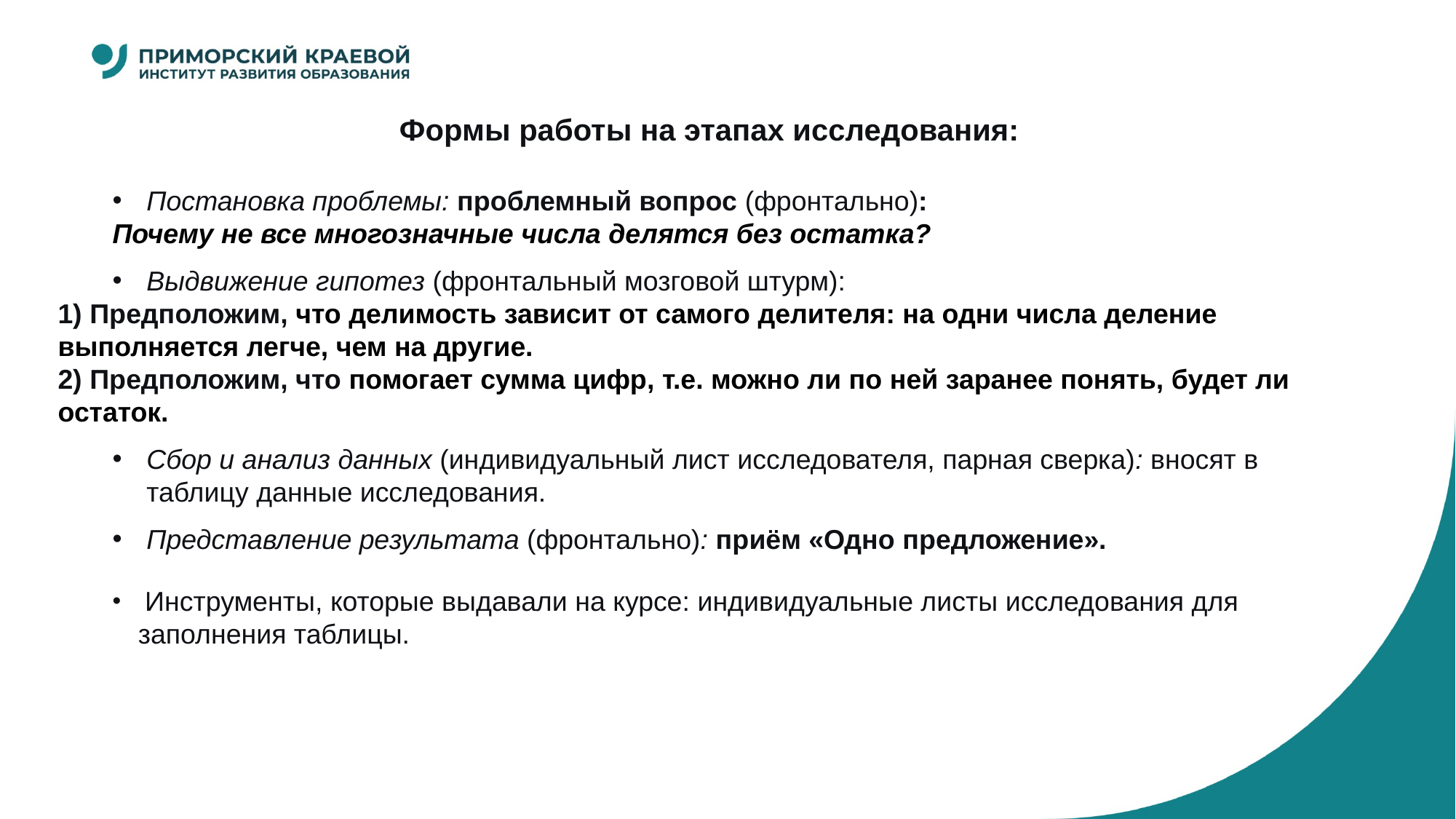

Формы работы на этапах исследования:

Постановка проблемы: проблемный вопрос (фронтально):
Почему не все многозначные числа делятся без остатка?

Выдвижение гипотез (фронтальный мозговой штурм):
1) Предположим, что делимость зависит от самого делителя: на одни числа деление выполняется легче, чем на другие.
2) Предположим, что помогает сумма цифр, т.е. можно ли по ней заранее понять, будет ли остаток.

Сбор и анализ данных (индивидуальный лист исследователя, парная сверка): вносят в таблицу данные исследования.

Представление результата (фронтально): приём «Одно предложение».

 Инструменты, которые выдавали на курсе: индивидуальные листы исследования для заполнения таблицы.